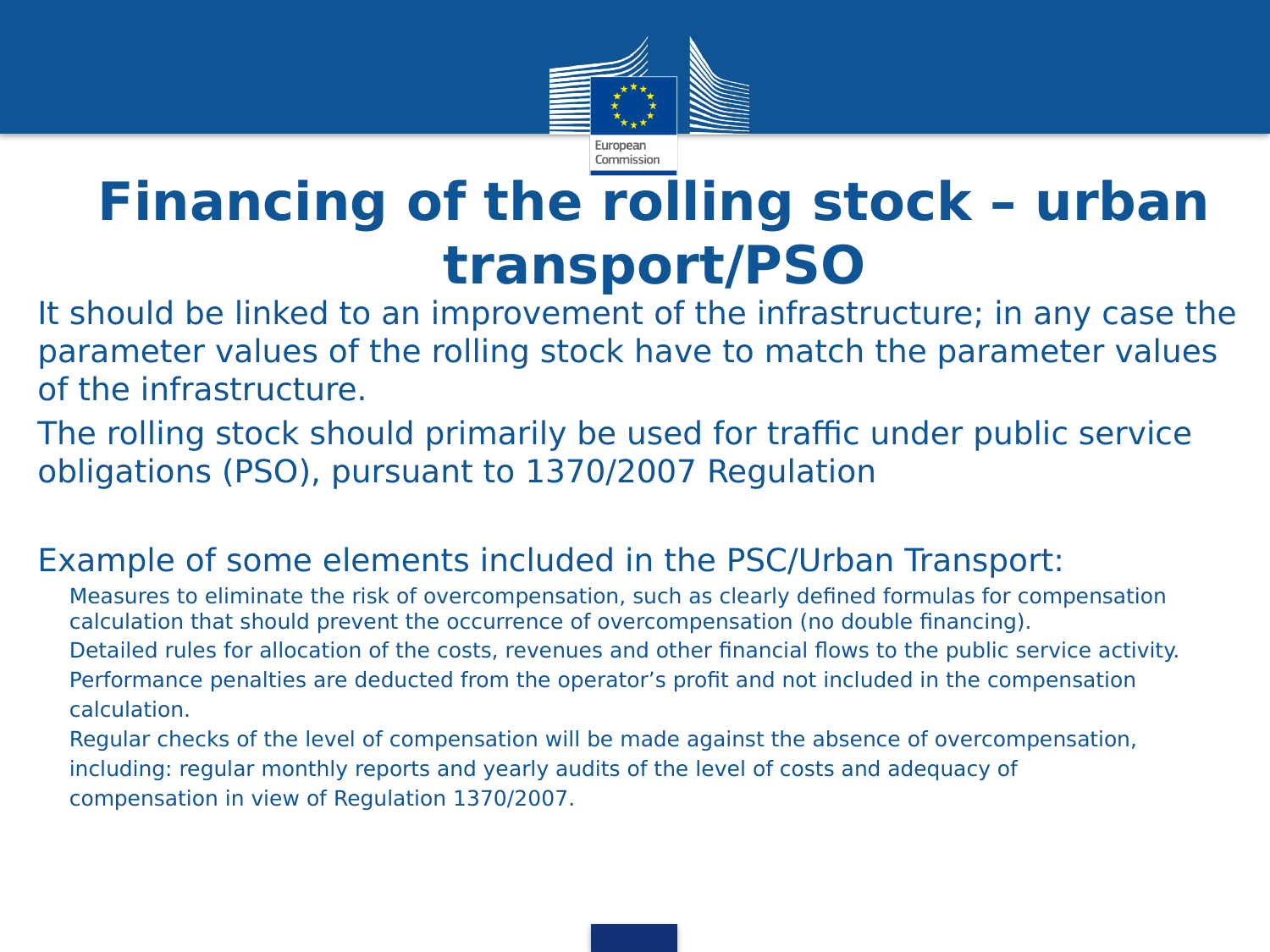

# Financing of the rolling stock – urban transport/PSO
It should be linked to an improvement of the infrastructure; in any case the parameter values of the rolling stock have to match the parameter values of the infrastructure.
The rolling stock should primarily be used for traffic under public service obligations (PSO), pursuant to 1370/2007 Regulation

Example of some elements included in the PSC/Urban Transport:
Measures to eliminate the risk of overcompensation, such as clearly defined formulas for compensation calculation that should prevent the occurrence of overcompensation (no double financing).
Detailed rules for allocation of the costs, revenues and other financial flows to the public service activity.
Performance penalties are deducted from the operator’s profit and not included in the compensation
calculation.
Regular checks of the level of compensation will be made against the absence of overcompensation,
including: regular monthly reports and yearly audits of the level of costs and adequacy of
compensation in view of Regulation 1370/2007.